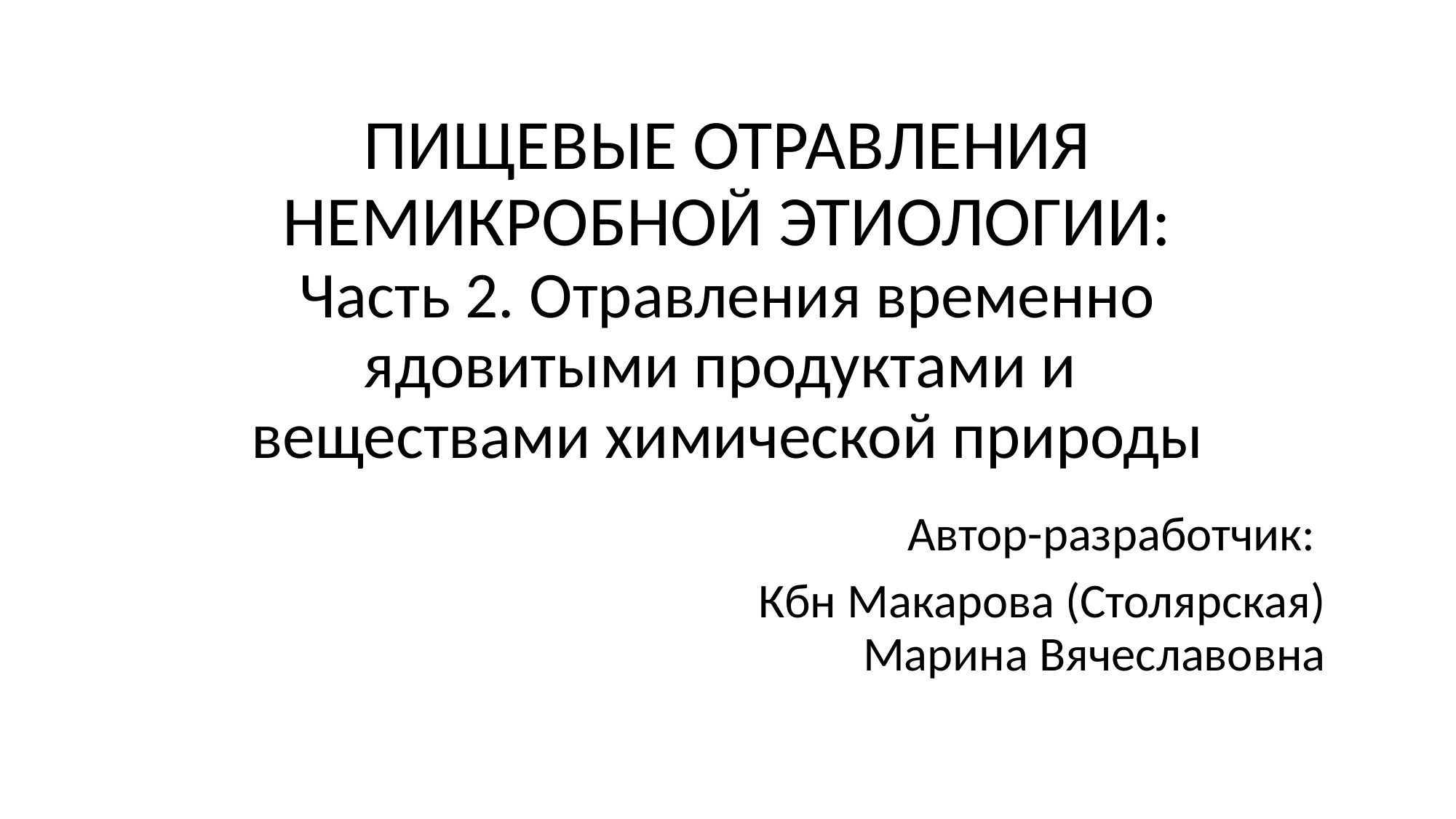

# ПИЩЕВЫЕ ОТРАВЛЕНИЯ НЕМИКРОБНОЙ ЭТИОЛОГИИ: Часть 2. Отравления временно ядовитыми продуктами и веществами химической природы
Автор-разработчик:
Кбн Макарова (Столярская) Марина Вячеславовна